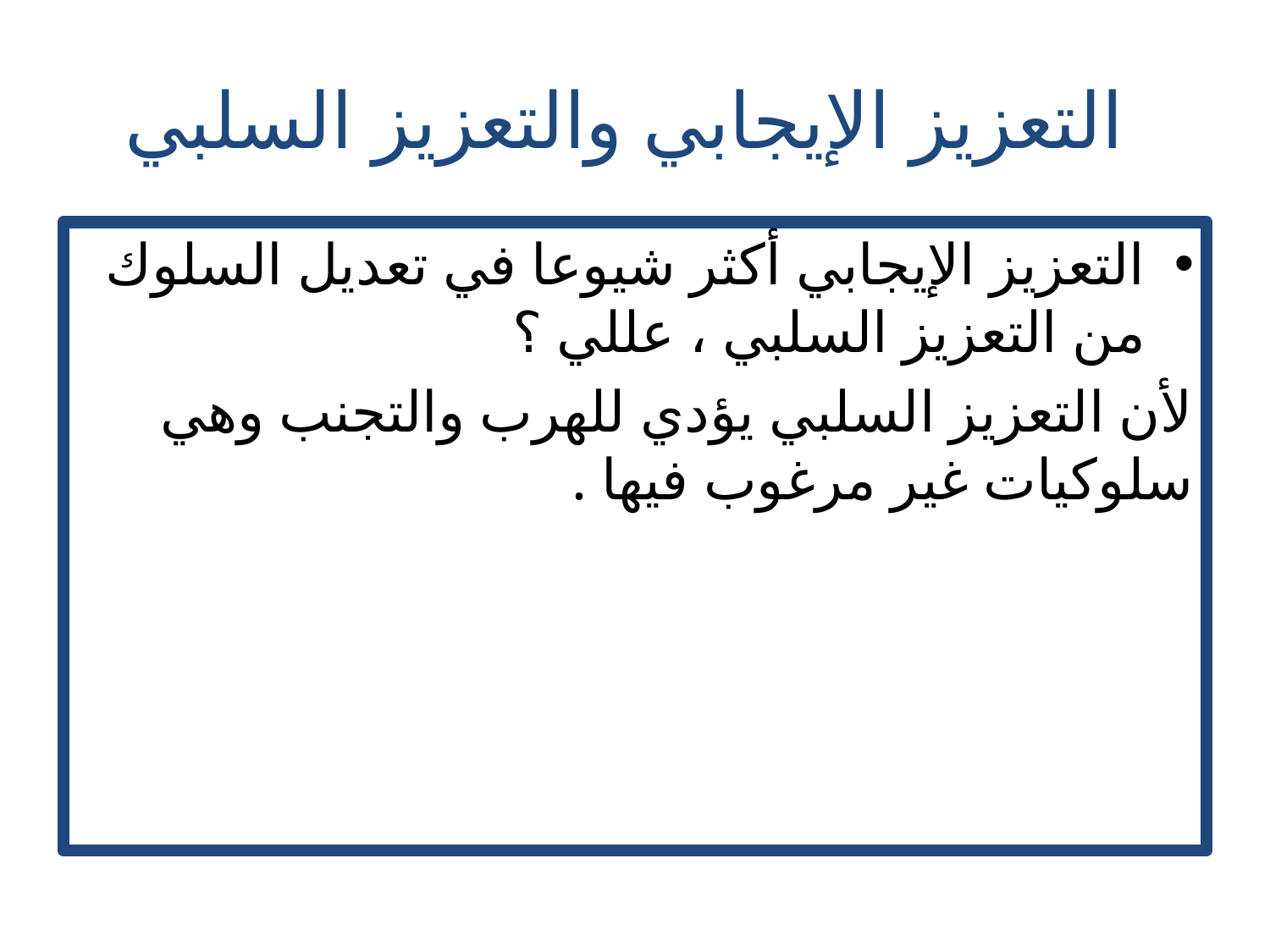

# التعزيز الإيجابي والتعزيز السلبي
التعزيز الإيجابي أكثر شيوعا في تعديل السلوك من التعزيز السلبي ، عللي ؟
لأن التعزيز السلبي يؤدي للهرب والتجنب وهي سلوكيات غير مرغوب فيها .